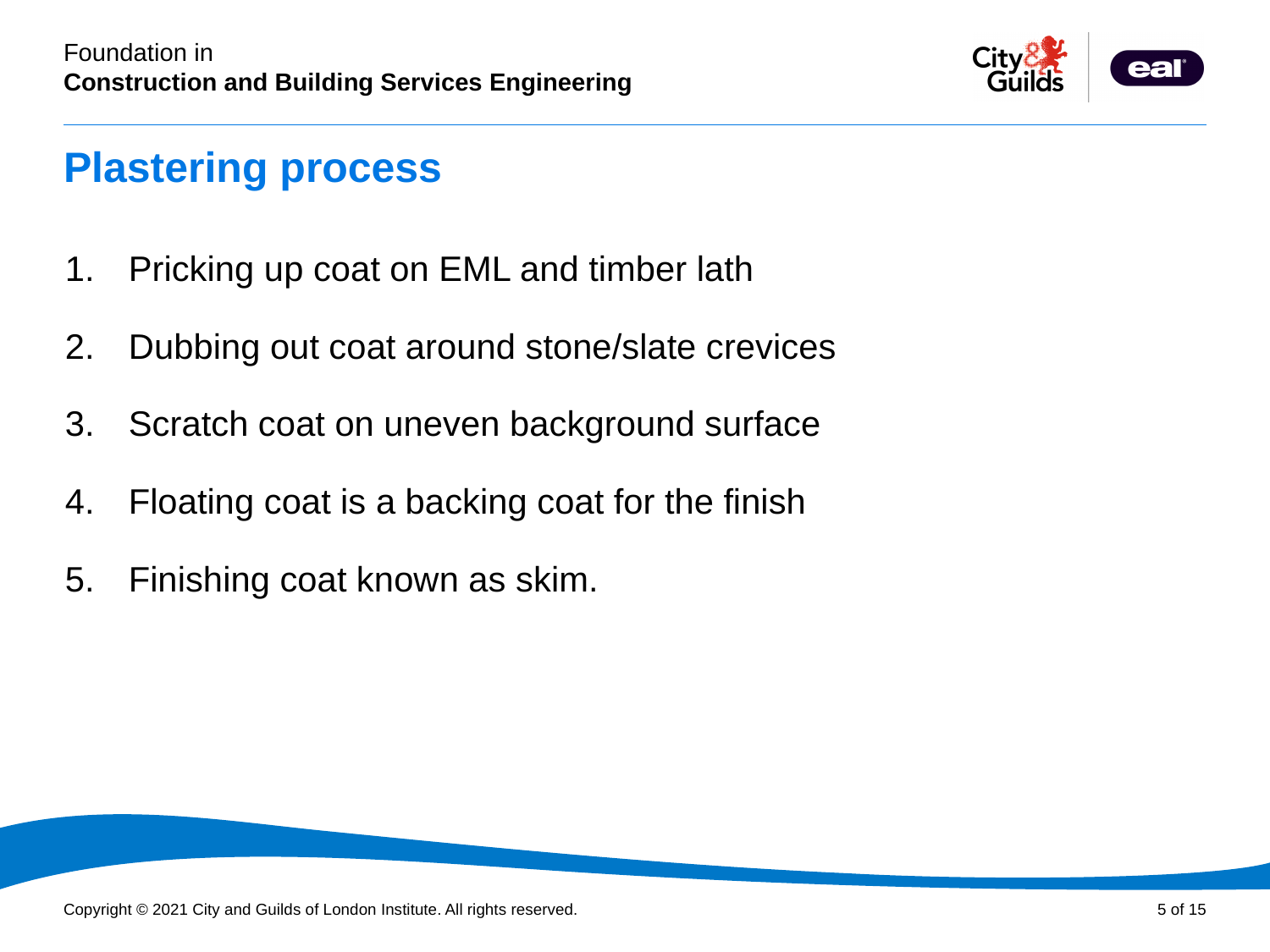

# Plastering process
Pricking up coat on EML and timber lath
Dubbing out coat around stone/slate crevices
Scratch coat on uneven background surface
Floating coat is a backing coat for the finish
Finishing coat known as skim.